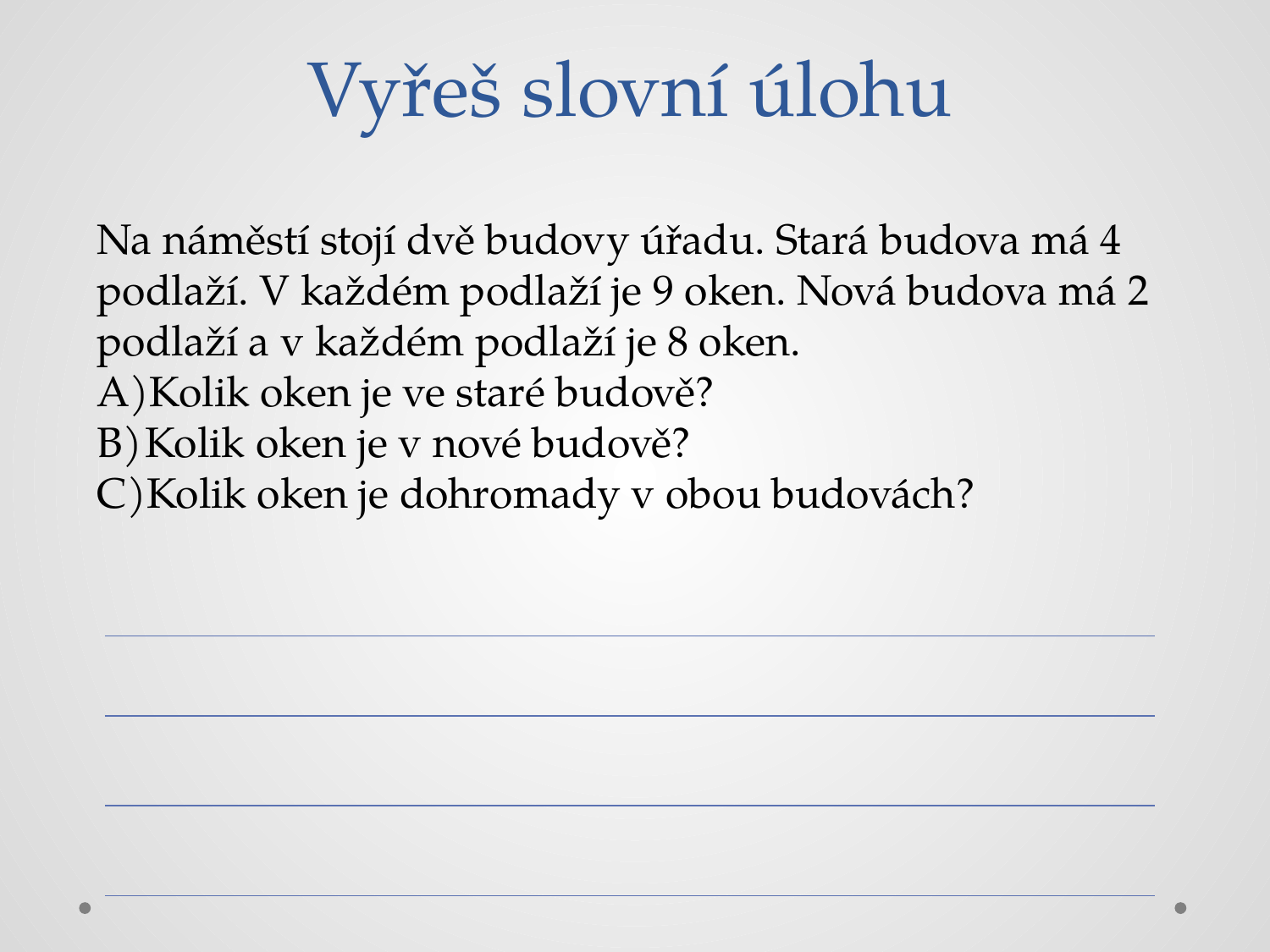

# Vyřeš slovní úlohu
Na náměstí stojí dvě budovy úřadu. Stará budova má 4 podlaží. V každém podlaží je 9 oken. Nová budova má 2 podlaží a v každém podlaží je 8 oken.
Kolik oken je ve staré budově?
Kolik oken je v nové budově?
Kolik oken je dohromady v obou budovách?